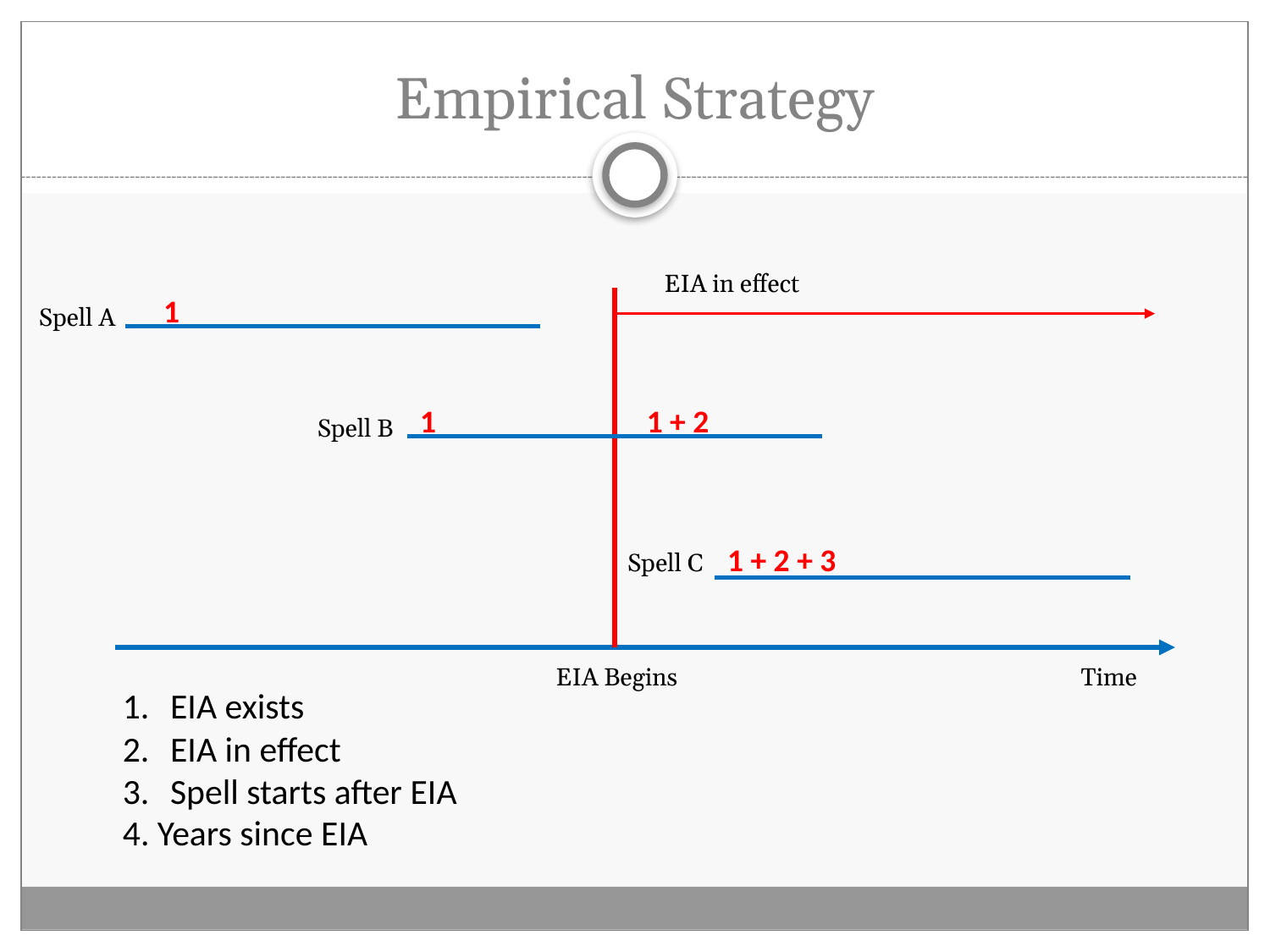

# Empirical Strategy
EIA in effect
1
Spell A
1
1 + 2
Spell B
1 + 2 + 3
Spell C
Time
EIA Begins
EIA exists
EIA in effect
Spell starts after EIA
4. Years since EIA